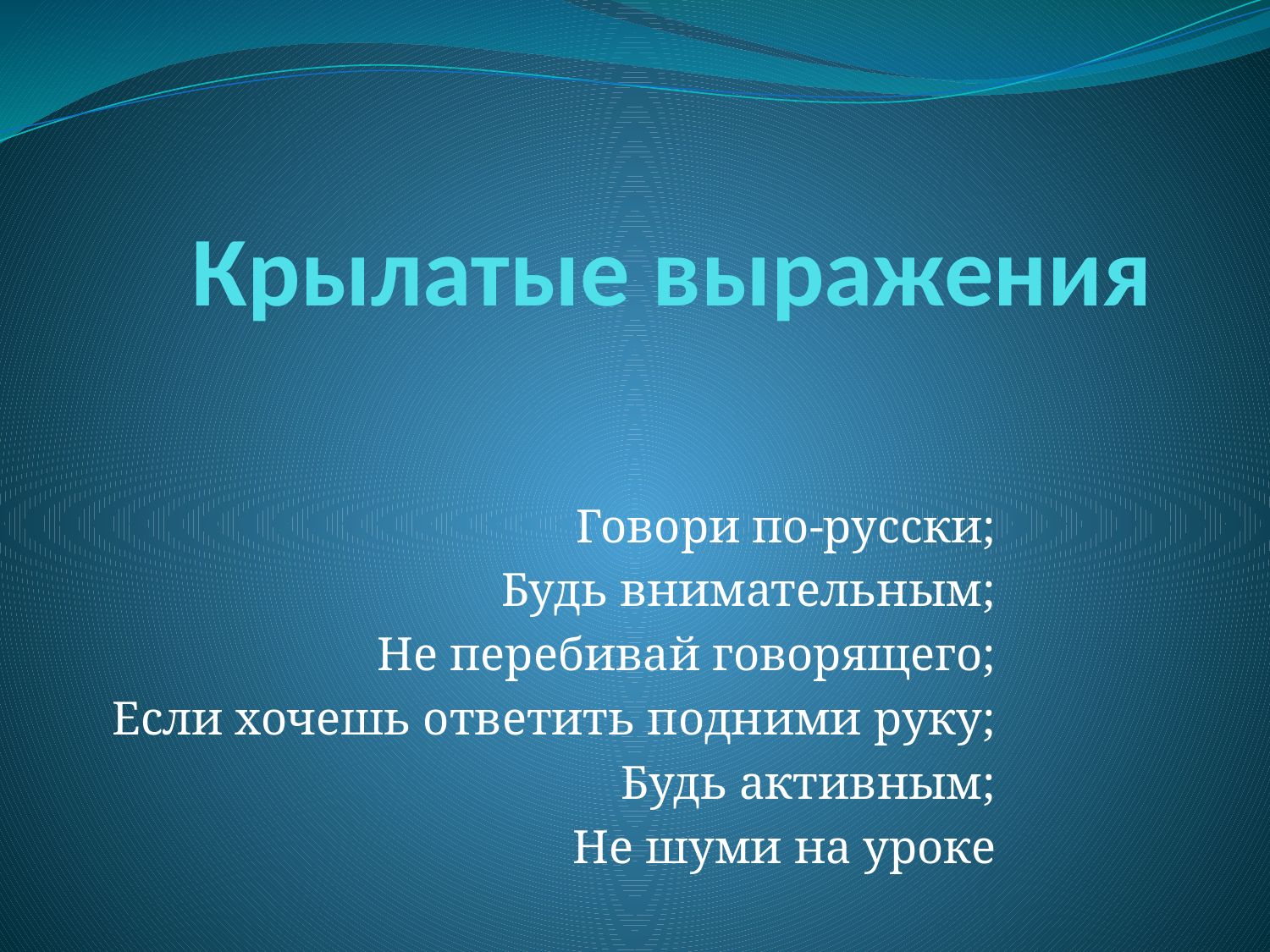

# Крылатые выражения

Говори по-русски;
Будь внимательным;
Не перебивай говорящего;
Если хочешь ответить подними руку;
Будь активным;
Не шуми на уроке